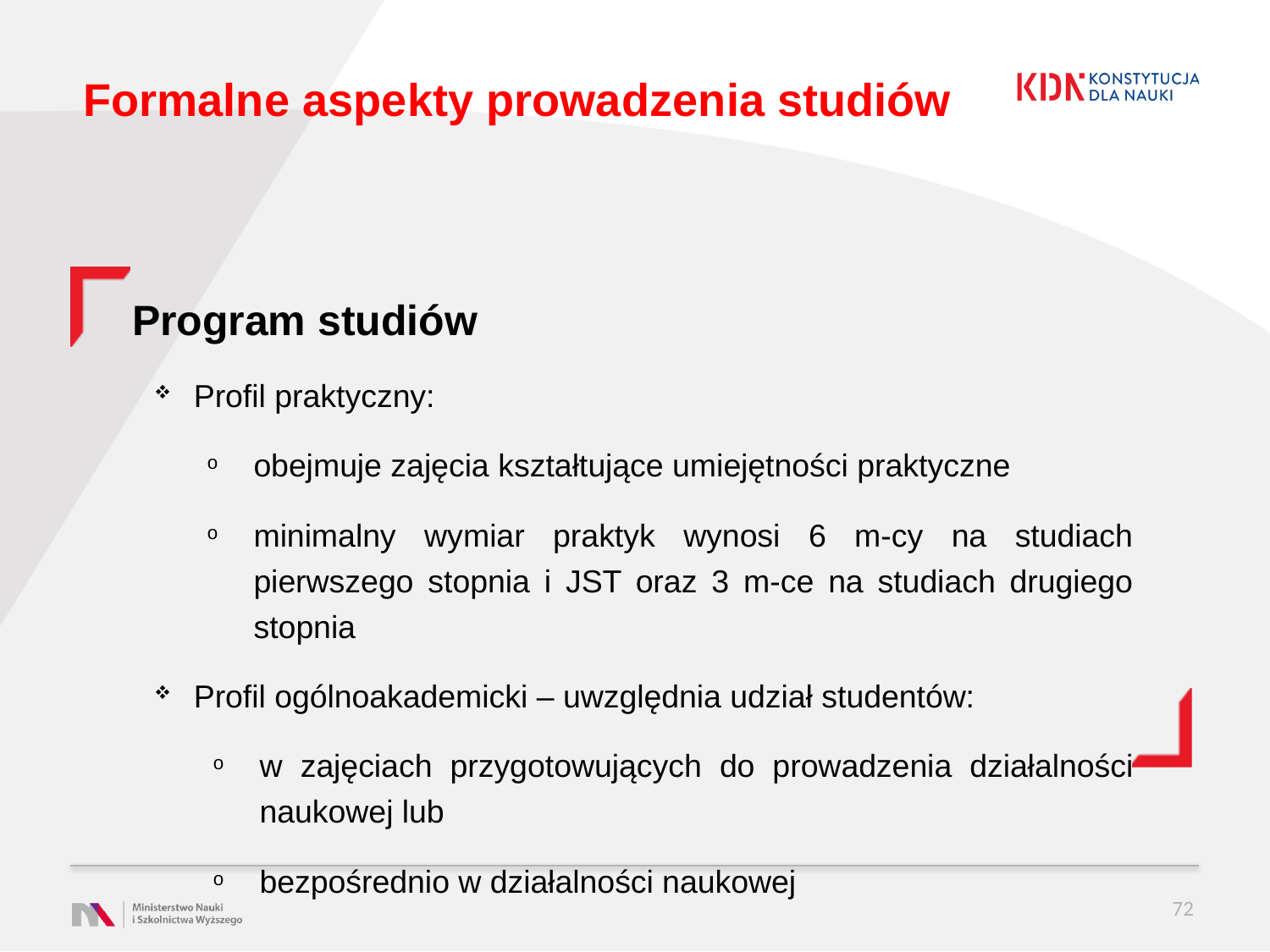

# Formalne aspekty prowadzenia studiów
Program studiów
Profil praktyczny:
obejmuje zajęcia kształtujące umiejętności praktyczne
minimalny wymiar praktyk wynosi 6 m-cy na studiach pierwszego stopnia i JST oraz 3 m-ce na studiach drugiego stopnia
Profil ogólnoakademicki – uwzględnia udział studentów:
w zajęciach przygotowujących do prowadzenia działalności naukowej lub
bezpośrednio w działalności naukowej
72